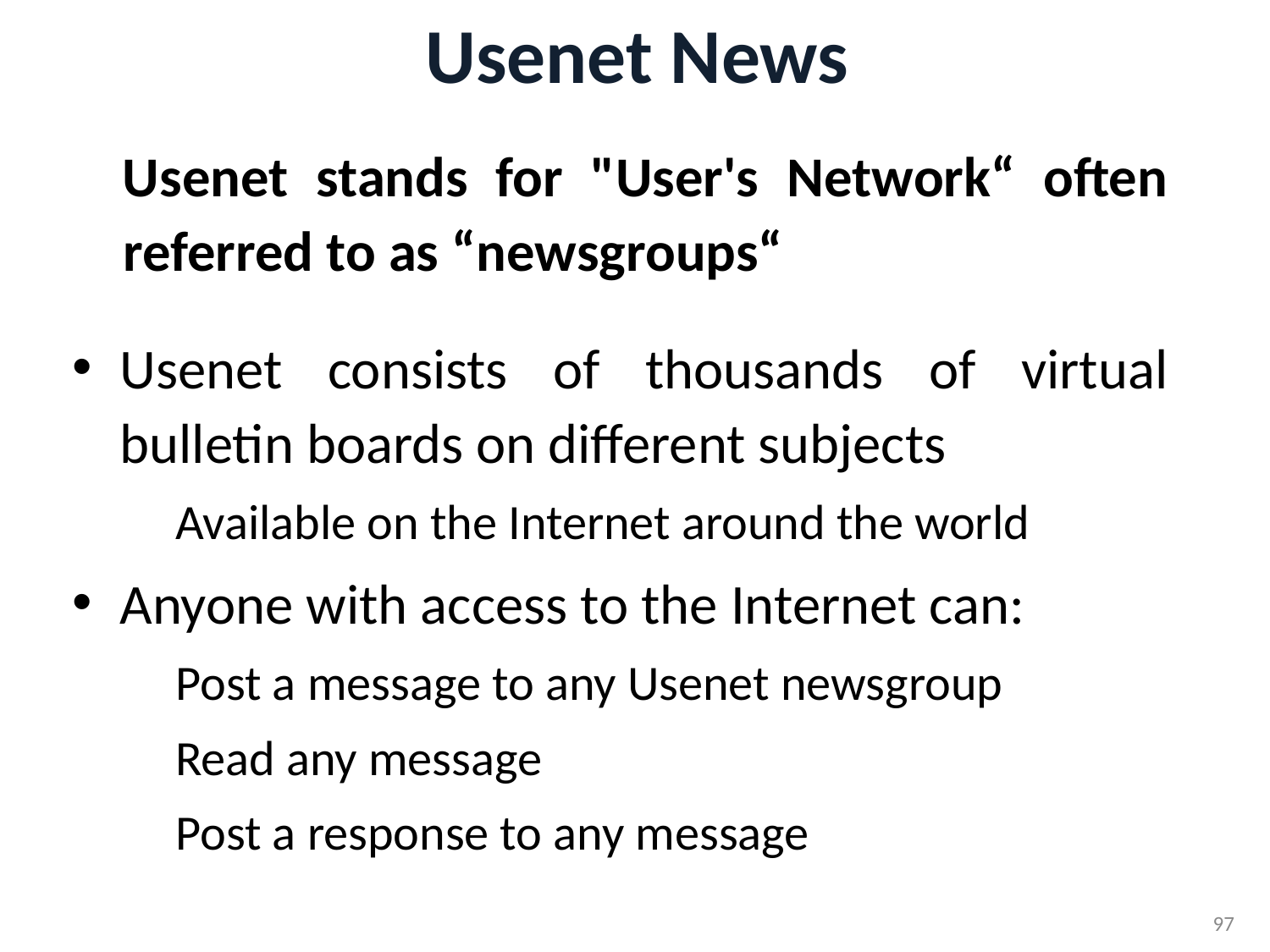

# Usenet News
Usenet stands for "User's Network“ often referred to as “newsgroups“

Usenet consists of thousands of virtual bulletin boards on different subjects
Available on the Internet around the world
Anyone with access to the Internet can:
Post a message to any Usenet newsgroup
Read any message
Post a response to any message
97